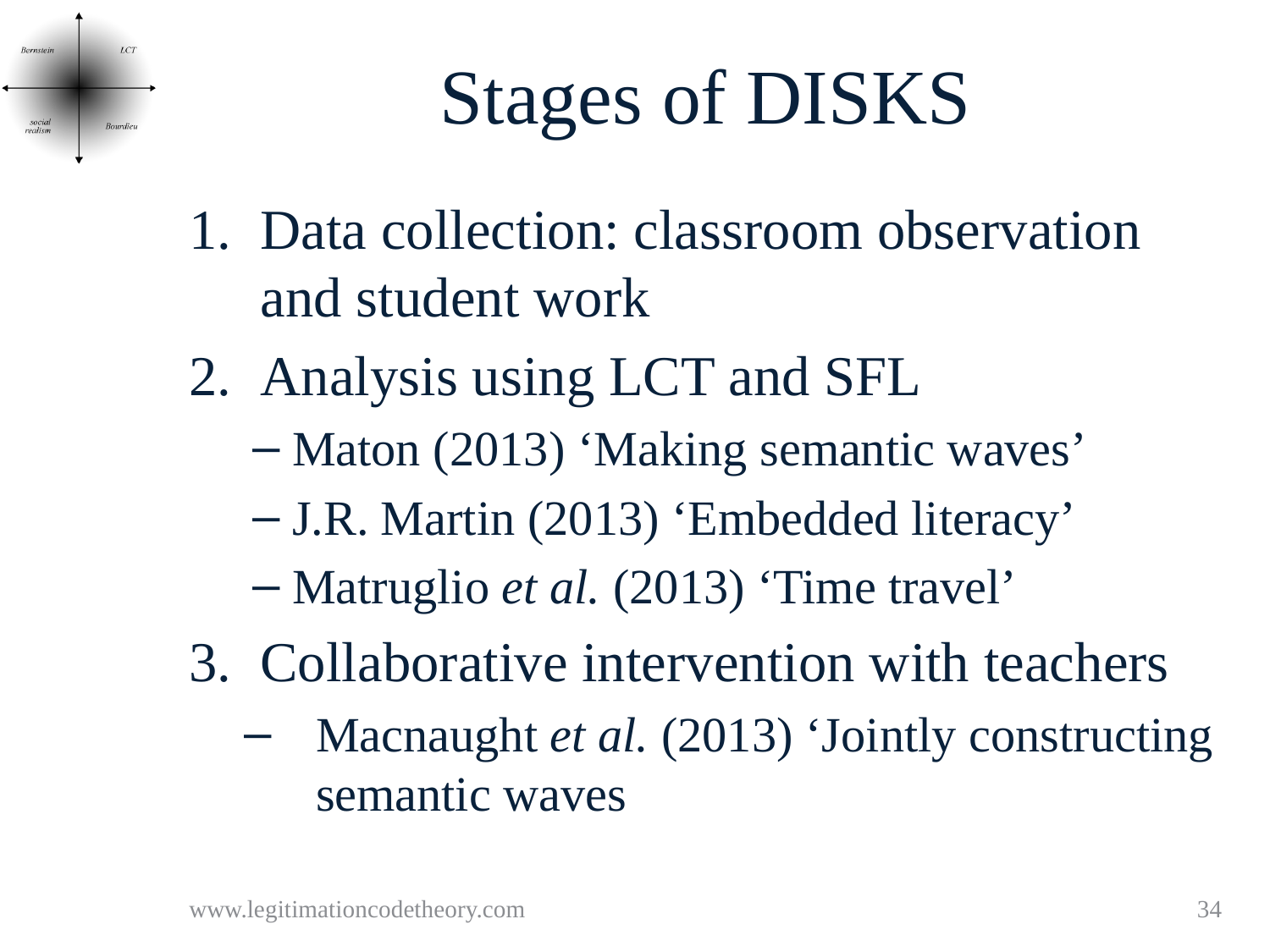

# Stages of DISKS

Data collection: classroom observation and student work
Analysis using LCT and SFL
Maton (2013) ‘Making semantic waves’
J.R. Martin (2013) ‘Embedded literacy’
Matruglio et al. (2013) ‘Time travel’
Collaborative intervention with teachers
Macnaught et al. (2013) ‘Jointly constructing semantic waves
www.legitimationcodetheory.com
34